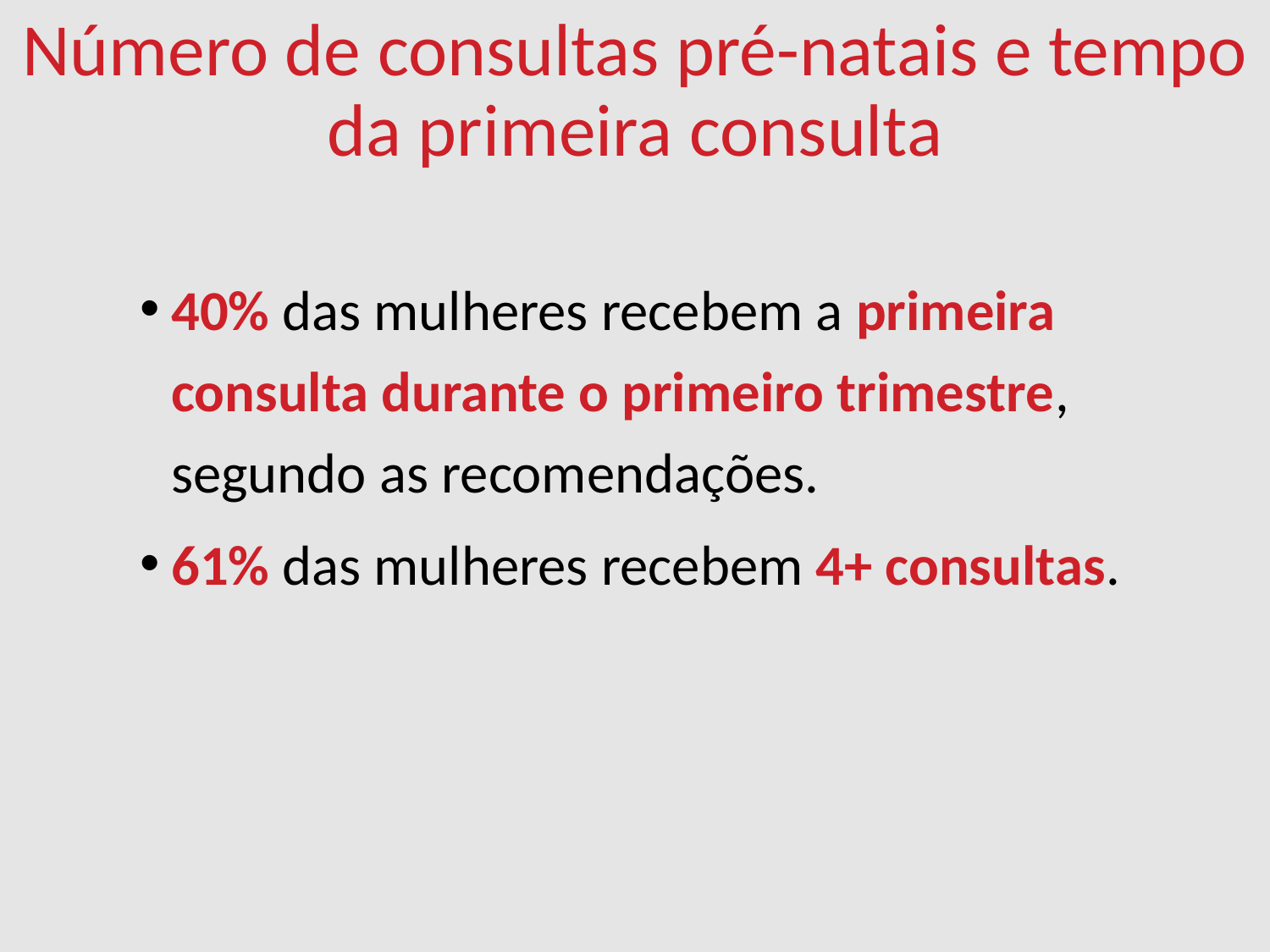

Número de consultas pré-natais e tempo da primeira consulta
40% das mulheres recebem a primeira consulta durante o primeiro trimestre, segundo as recomendações.
61% das mulheres recebem 4+ consultas.